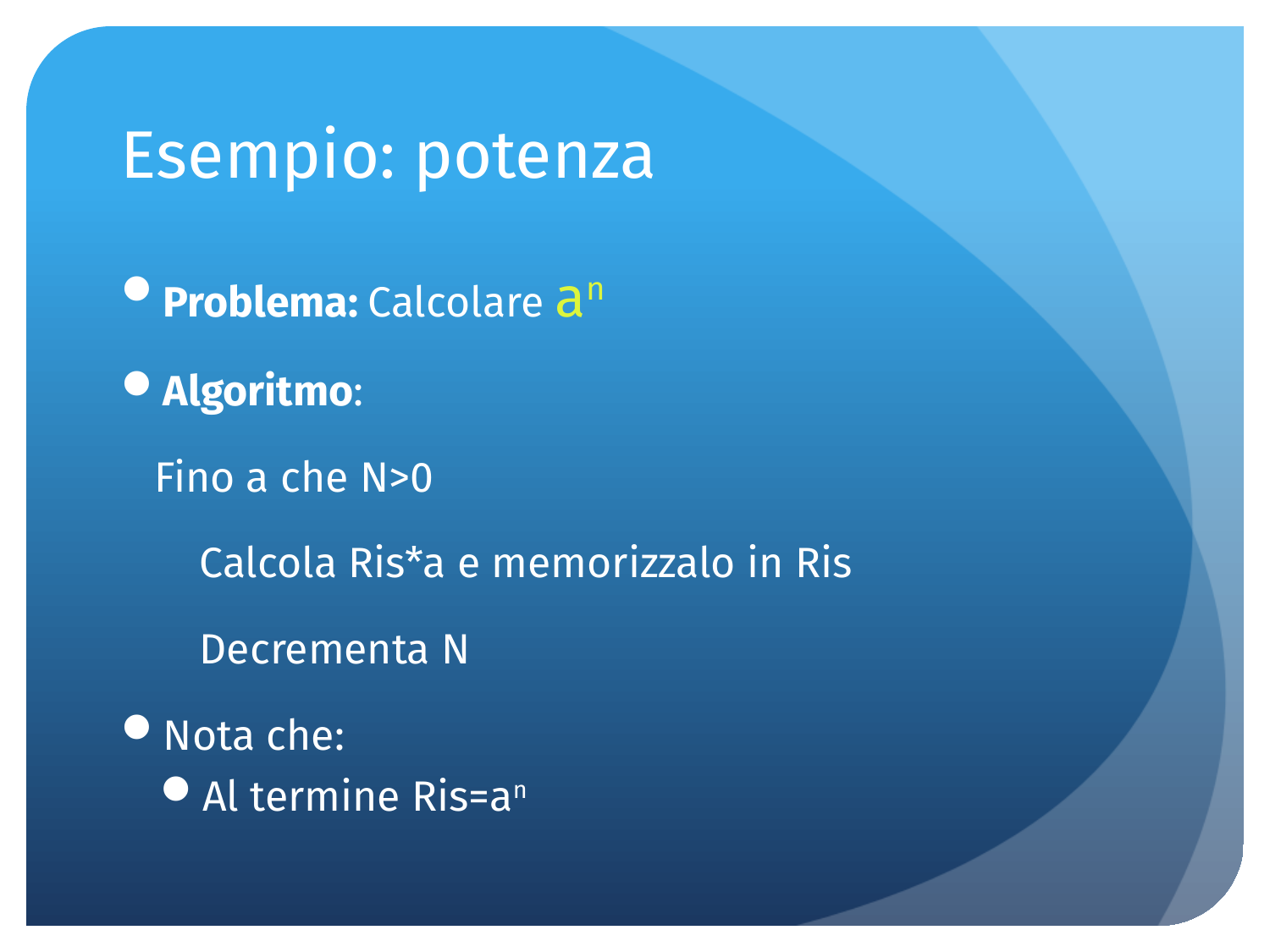

# Esempio: potenza
Problema: Calcolare an
Algoritmo:
   Fino a che N>0
       Calcola Ris*a e memorizzalo in Ris
       Decrementa N
Nota che:
Al termine Ris=an